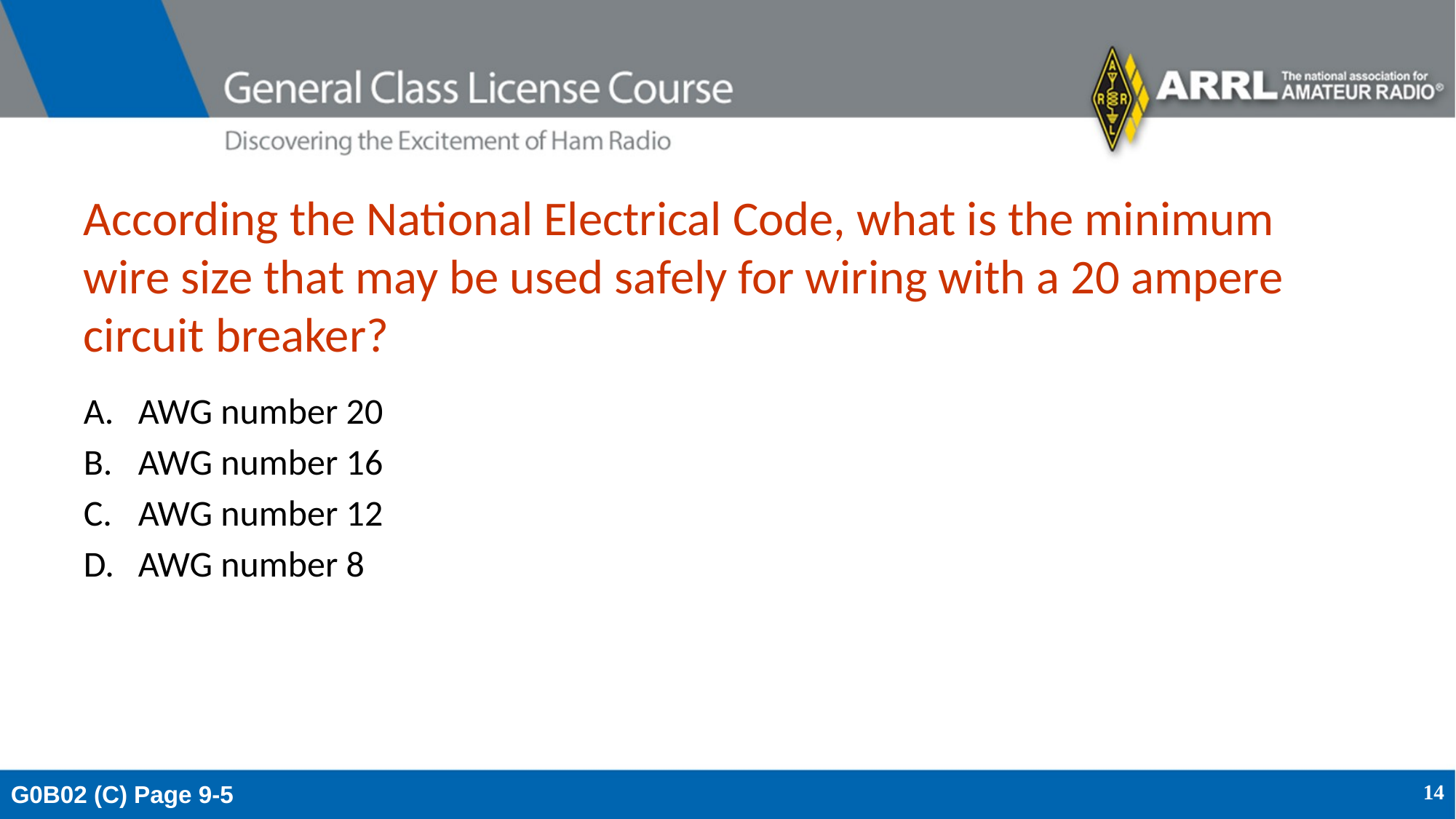

# According the National Electrical Code, what is the minimum wire size that may be used safely for wiring with a 20 ampere circuit breaker?
AWG number 20
AWG number 16
AWG number 12
AWG number 8
G0B02 (C) Page 9-5
14